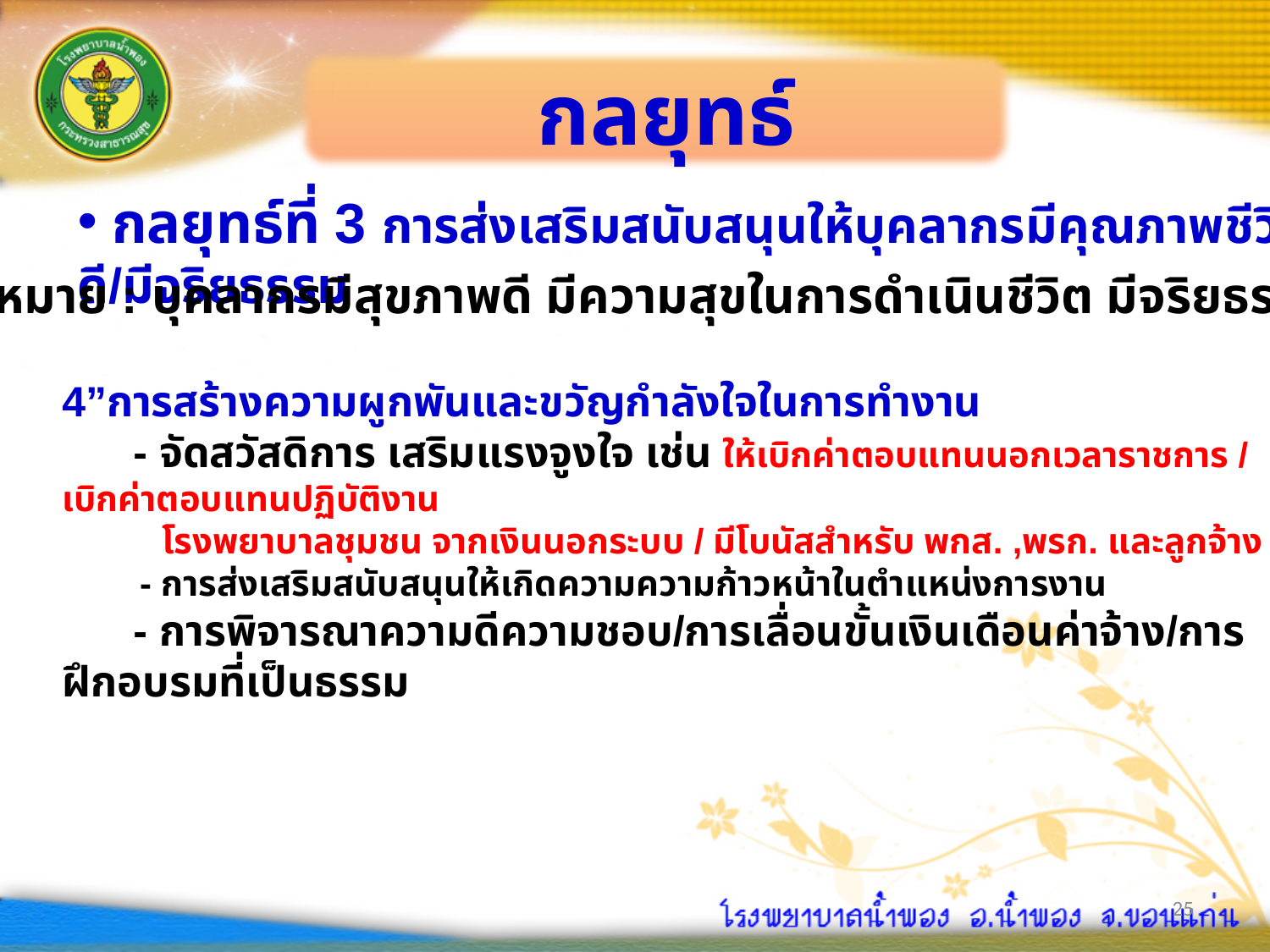

กลยุทธ์

 กลยุทธ์ที่ 3 การส่งเสริมสนับสนุนให้บุคลากรมีคุณภาพชีวิตที่ดี/มีจริยธรรม

เป้าหมาย : บุคลากรมีสุขภาพดี มีความสุขในการดำเนินชีวิต มีจริยธรรม
4”การสร้างความผูกพันและขวัญกำลังใจในการทำงาน
      - จัดสวัสดิการ เสริมแรงจูงใจ เช่น ให้เบิกค่าตอบแทนนอกเวลาราชการ / เบิกค่าตอบแทนปฏิบัติงาน
           โรงพยาบาลชุมชน จากเงินนอกระบบ / มีโบนัสสำหรับ พกส. ,พรก. และลูกจ้าง
        - การส่งเสริมสนับสนุนให้เกิดความความก้าวหน้าในตำแหน่งการงาน
      - การพิจารณาความดีความชอบ/การเลื่อนขั้นเงินเดือนค่าจ้าง/การฝึกอบรมที่เป็นธรรม

25